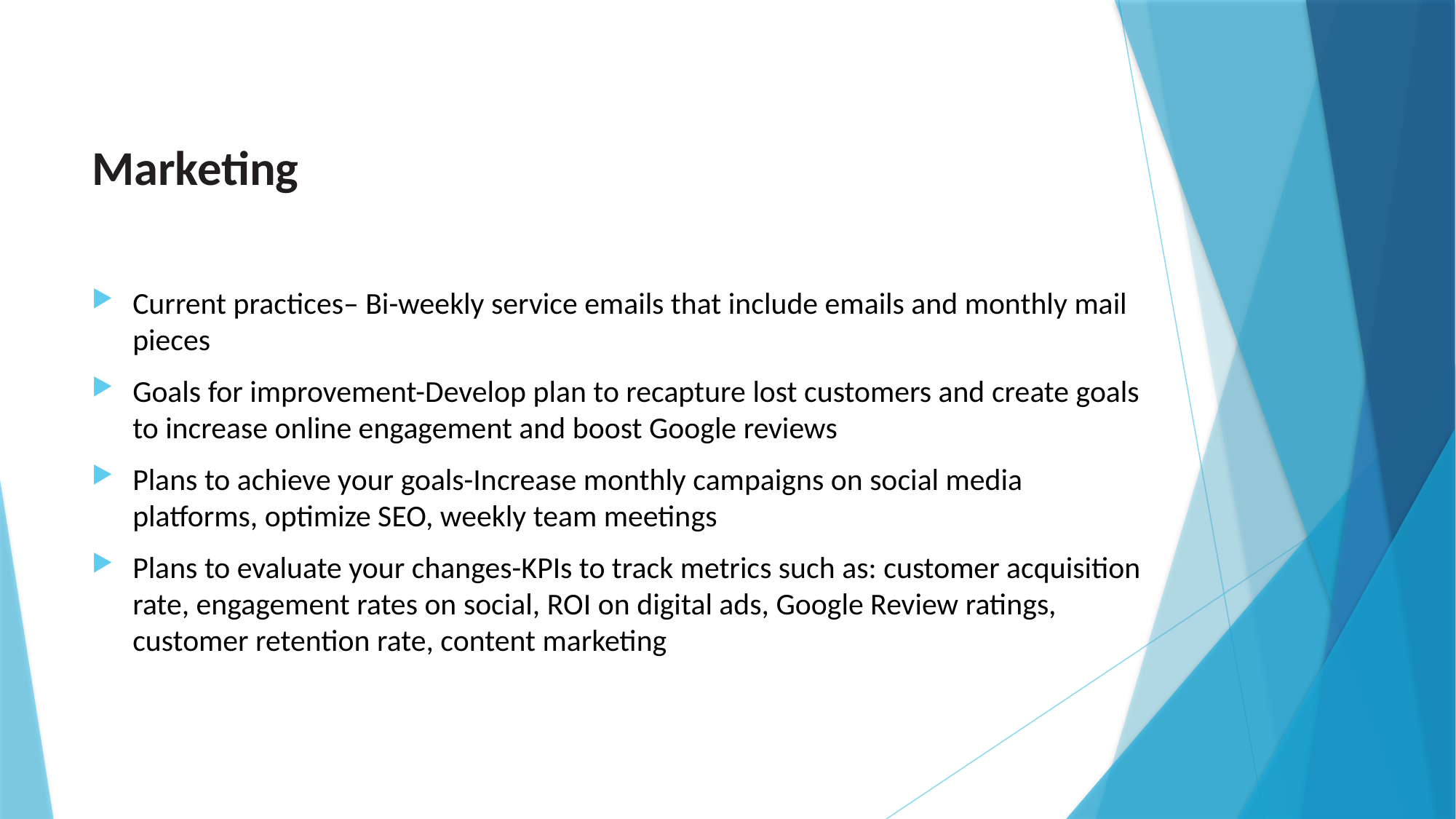

# Marketing

Current practices– Bi-weekly service emails that include emails and monthly mail pieces
Goals for improvement-Develop plan to recapture lost customers and create goals to increase online engagement and boost Google reviews
Plans to achieve your goals-Increase monthly campaigns on social media platforms, optimize SEO, weekly team meetings
Plans to evaluate your changes-KPIs to track metrics such as: customer acquisition rate, engagement rates on social, ROI on digital ads, Google Review ratings, customer retention rate, content marketing